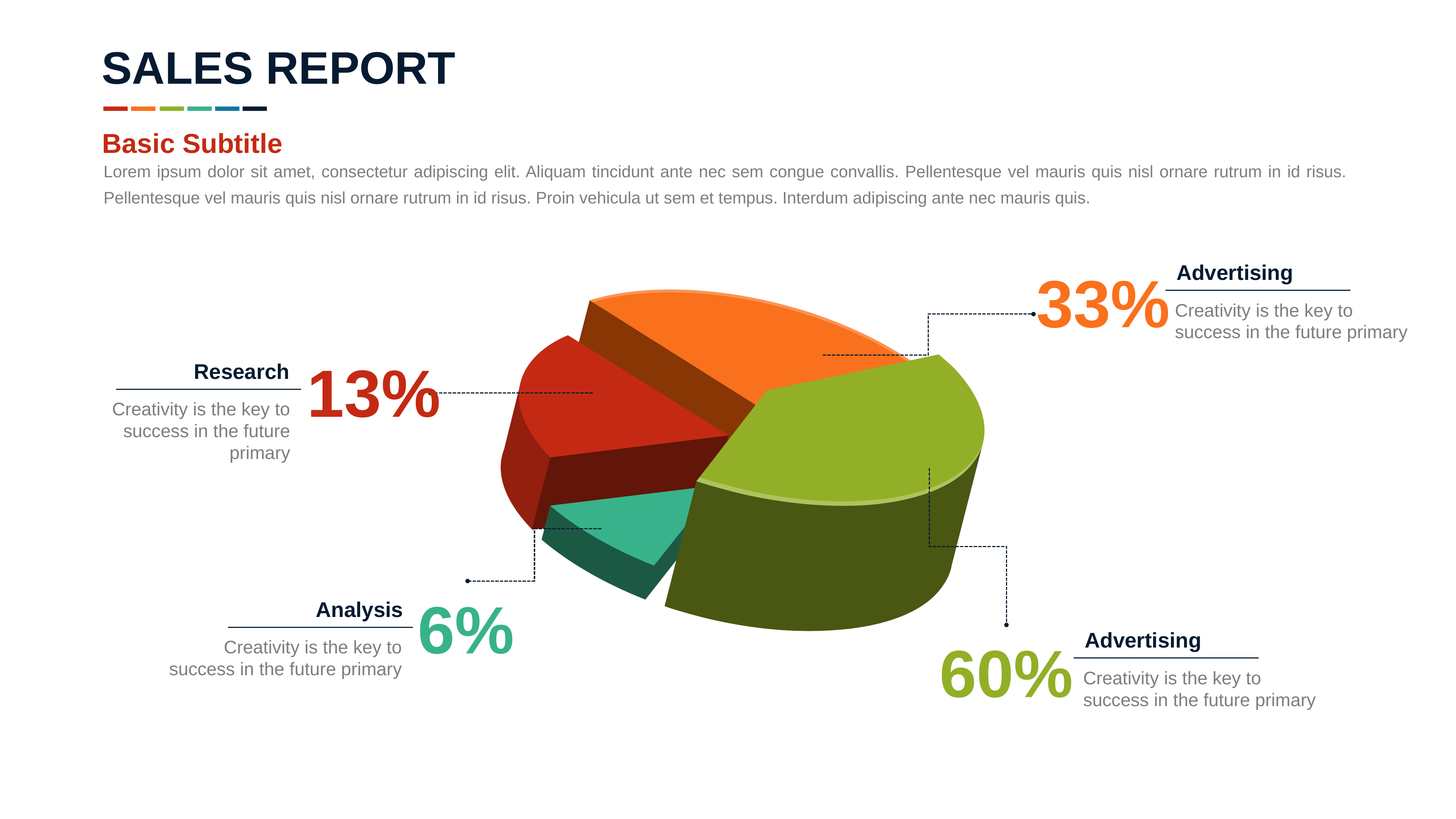

SALES REPORT

Basic Subtitle
Lorem ipsum dolor sit amet, consectetur adipiscing elit. Aliquam tincidunt ante nec sem congue convallis. Pellentesque vel mauris quis nisl ornare rutrum in id risus. Pellentesque vel mauris quis nisl ornare rutrum in id risus. Proin vehicula ut sem et tempus. Interdum adipiscing ante nec mauris quis.
Advertising
33%

Creativity is the key to success in the future primary

13%
Research

Creativity is the key to success in the future primary

6%
Analysis
Advertising
60%
Creativity is the key to success in the future primary
Creativity is the key to success in the future primary